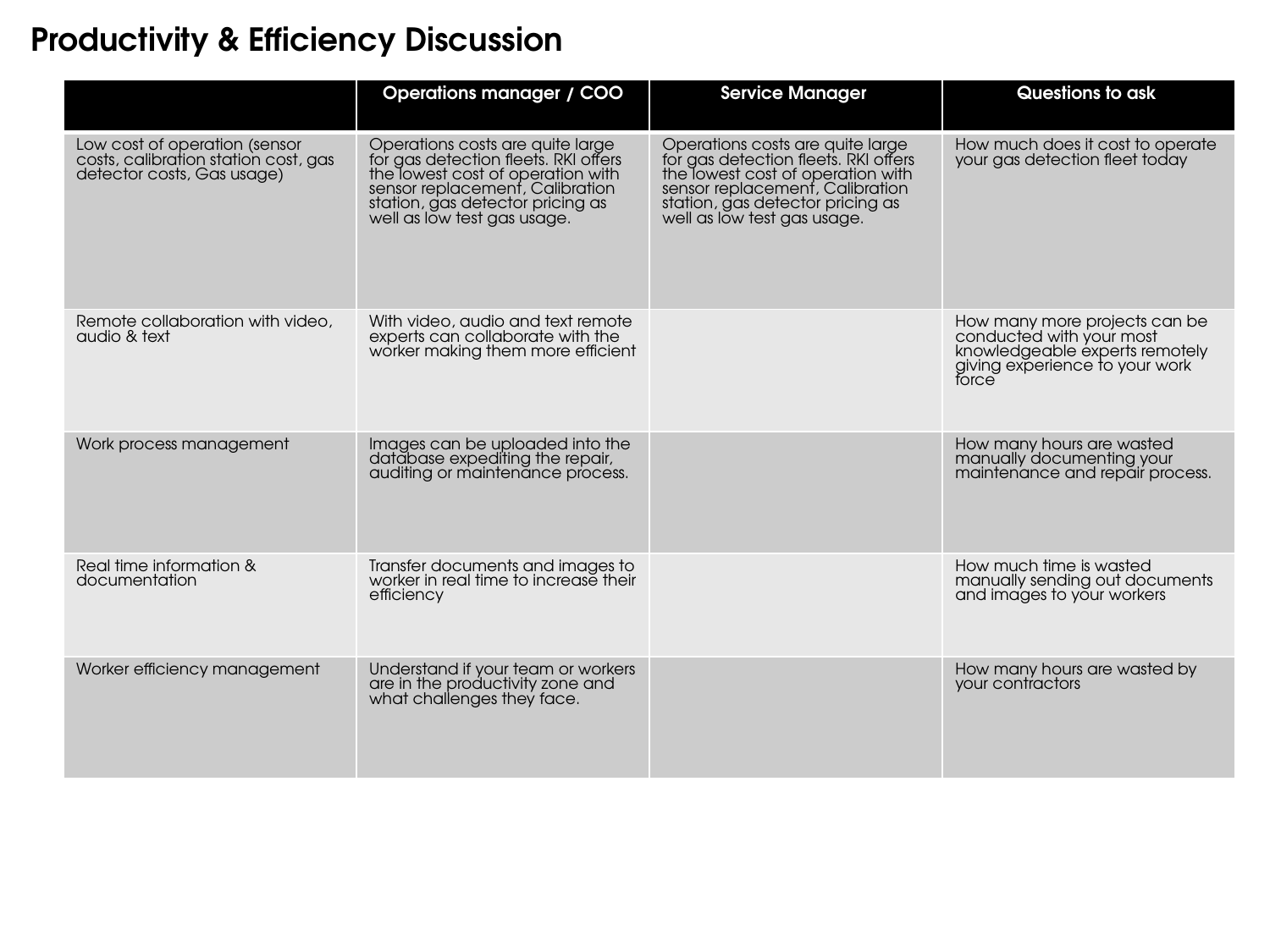

Productivity & Efficiency Discussion
|  | Operations manager / COO | Service Manager | Questions to ask |
| --- | --- | --- | --- |
| Low cost of operation (sensor costs, calibration station cost, gas detector costs, Gas usage) | Operations costs are quite large for gas detection fleets. RKI offers the lowest cost of operation with sensor replacement, Calibration station, gas detector pricing as well as low test gas usage. | Operations costs are quite large for gas detection fleets. RKI offers the lowest cost of operation with sensor replacement, Calibration station, gas detector pricing as well as low test gas usage. | How much does it cost to operate your gas detection fleet today |
| Remote collaboration with video, audio & text | With video, audio and text remote experts can collaborate with the worker making them more efficient |  | How many more projects can be conducted with your most knowledgeable experts remotely giving experience to your work force |
| Work process management | Images can be uploaded into the database expediting the repair, auditing or maintenance process. |  | How many hours are wasted manually documenting your maintenance and repair process. |
| Real time information & documentation | Transfer documents and images to worker in real time to increase their efficiency |  | How much time is wasted manually sending out documents and images to your workers |
| Worker efficiency management | Understand if your team or workers are in the productivity zone and what challenges they face. |  | How many hours are wasted by your contractors |